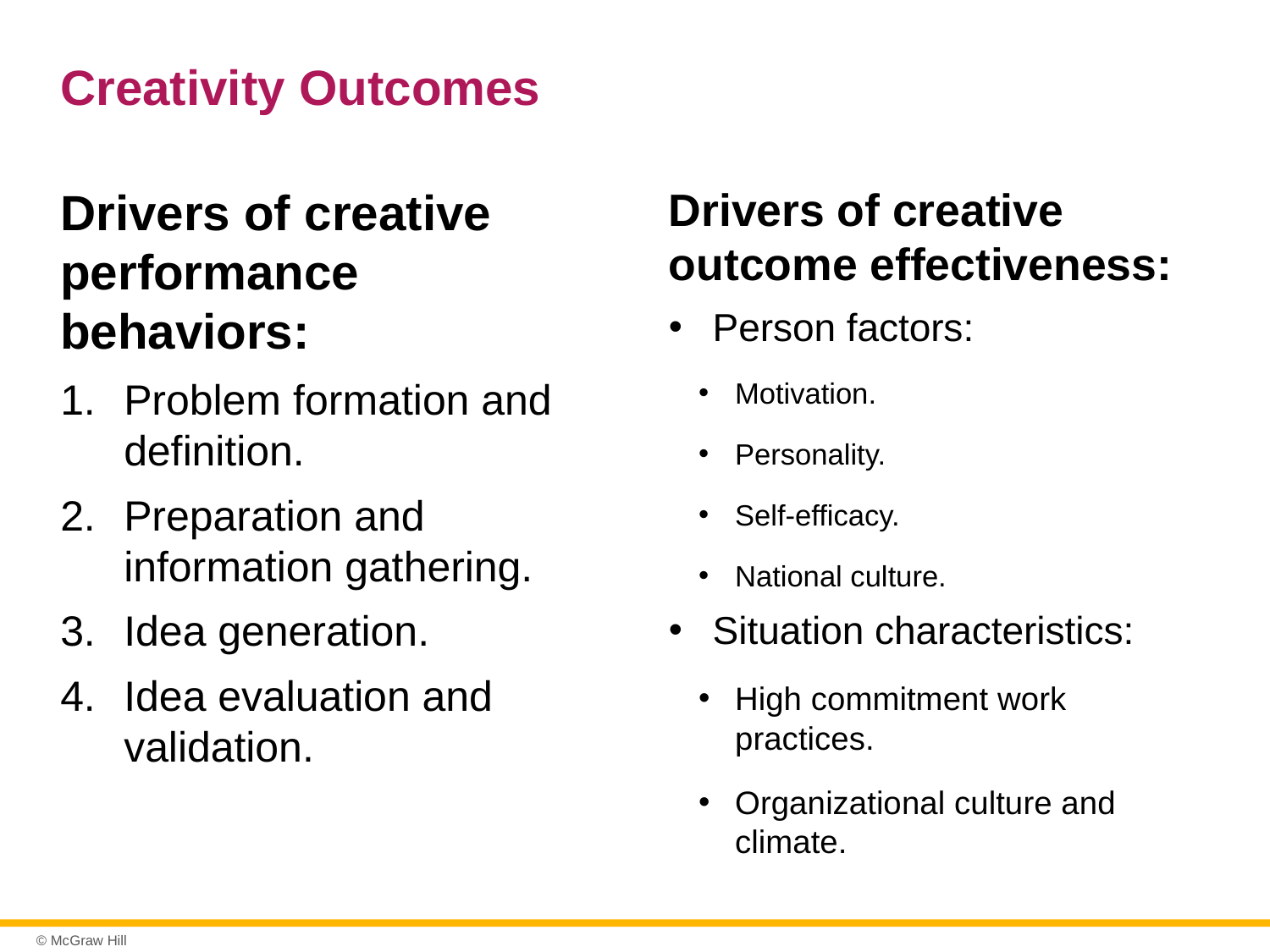

# Creativity Outcomes
Drivers of creative performance behaviors:
Problem formation and definition.
Preparation and information gathering.
Idea generation.
Idea evaluation and validation.

Drivers of creative outcome effectiveness:
Person factors:
Motivation.
Personality.
Self-efficacy.
National culture.
Situation characteristics:
High commitment work practices.
Organizational culture and climate.